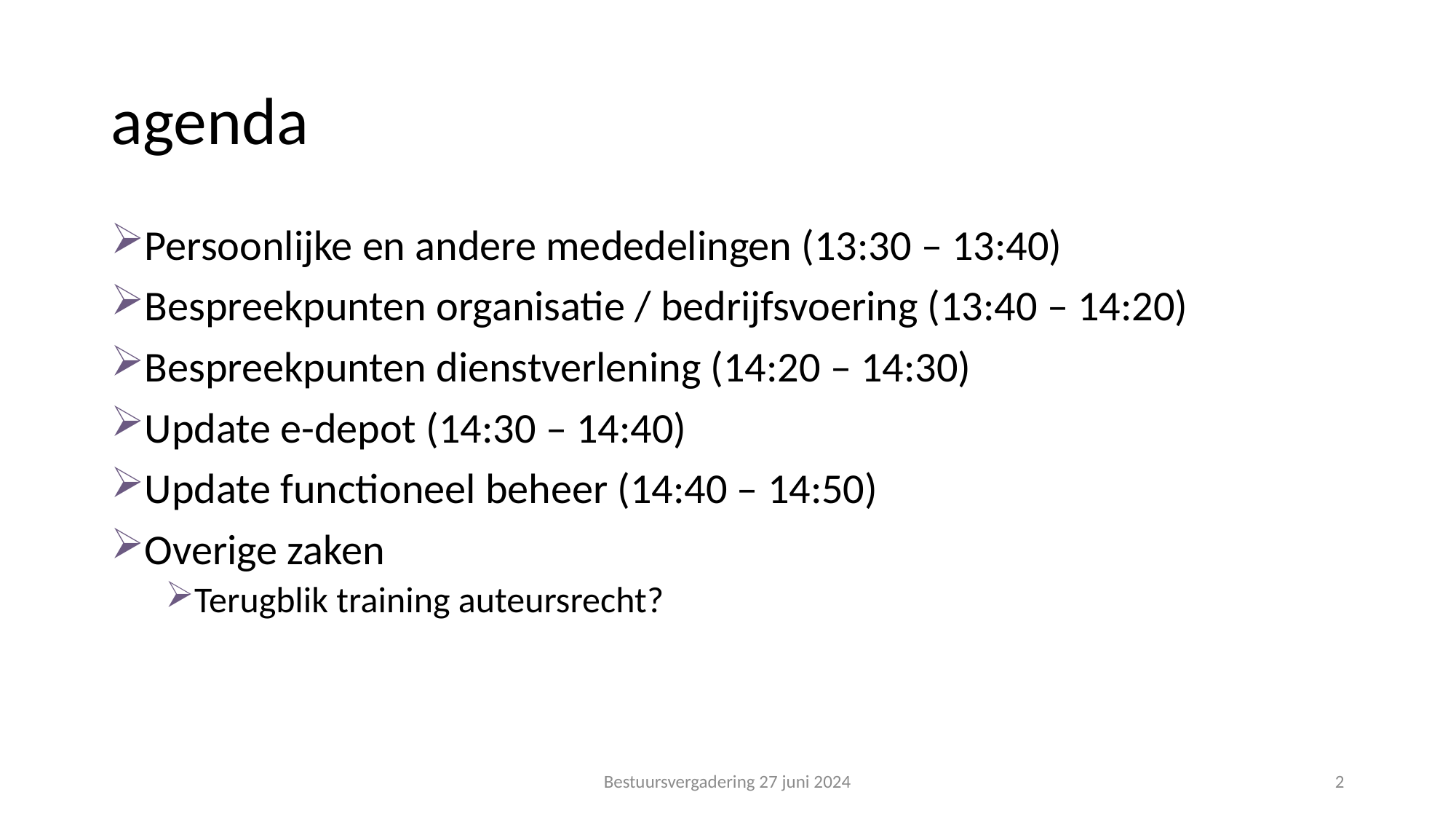

# agenda
Persoonlijke en andere mededelingen (13:30 – 13:40)
Bespreekpunten organisatie / bedrijfsvoering (13:40 – 14:20)
Bespreekpunten dienstverlening (14:20 – 14:30)
Update e-depot (14:30 – 14:40)
Update functioneel beheer (14:40 – 14:50)
Overige zaken
Terugblik training auteursrecht?

Bestuursvergadering 27 juni 2024
2